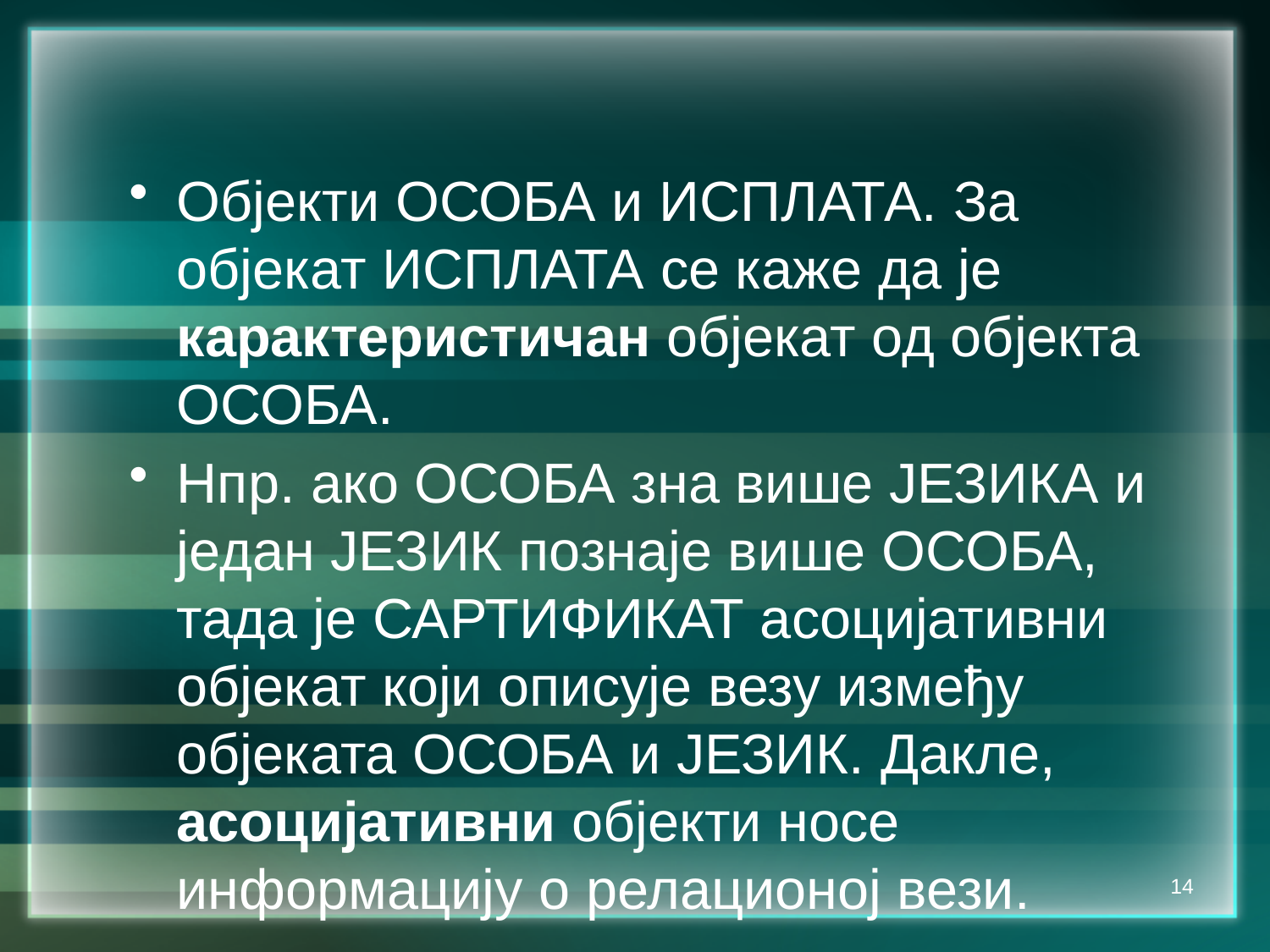

Објекти ОСОБА и ИСПЛАТА. За објекат ИСПЛАТА се каже да је карактеристичан објекат од објекта ОСОБА.
Нпр. ако ОСОБА зна више ЈЕЗИКА и један ЈЕЗИК познаје више ОСОБА, тада је САРТИФИКАТ асоцијативни објекат који описује везу између објеката ОСОБА и ЈЕЗИК. Дакле, асоцијативни објекти носе информацију о релационој вези.
14